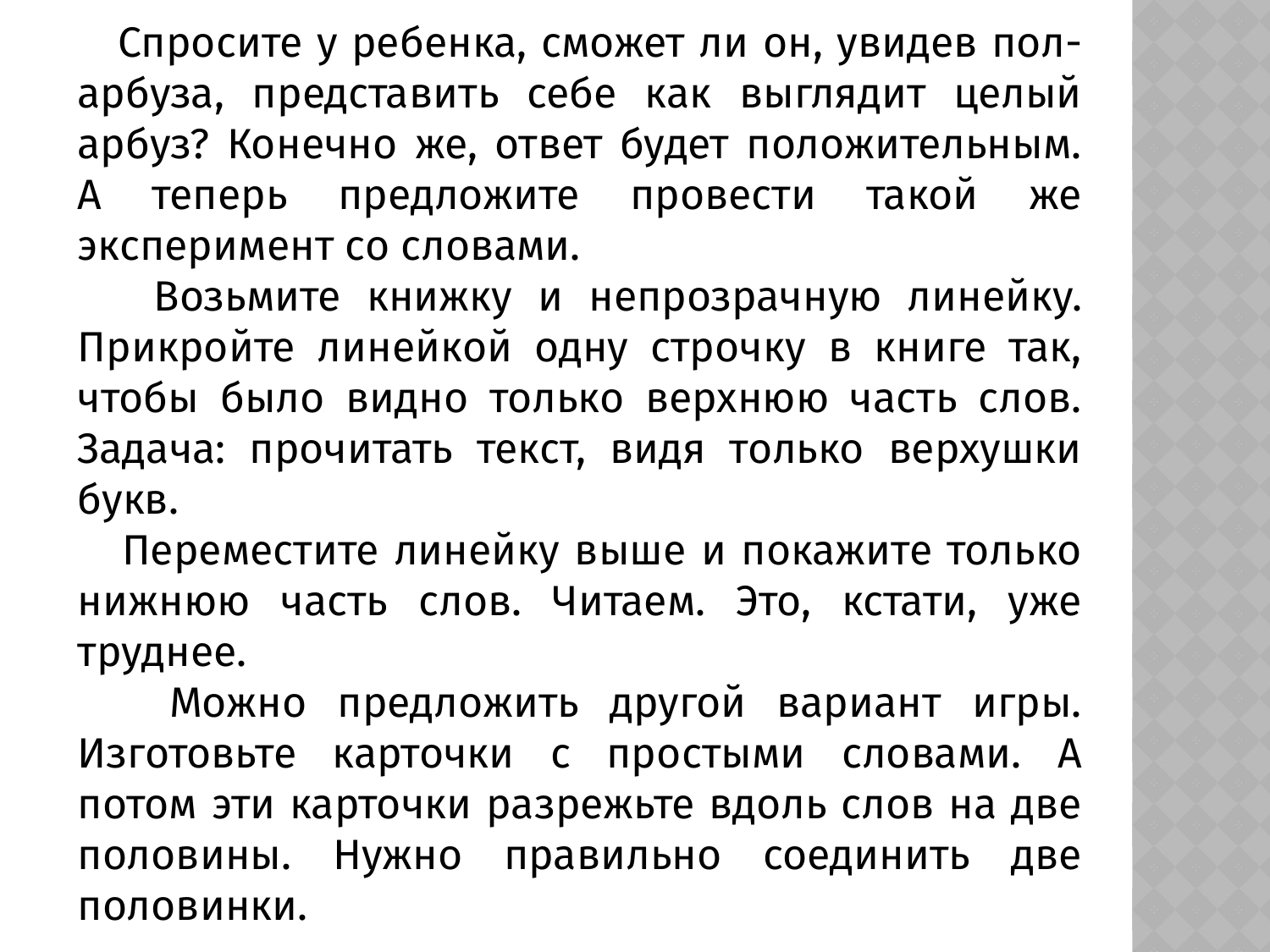

Спросите у ребенка, сможет ли он, увидев пол-арбуза, представить себе как выглядит целый арбуз? Конечно же, ответ будет положительным. А теперь предложите провести такой же эксперимент со словами.
   Возьмите книжку и непрозрачную линейку. Прикройте линейкой одну строчку в книге так, чтобы было видно только верхнюю часть слов. Задача: прочитать текст, видя только верхушки букв.
   Переместите линейку выше и покажите только нижнюю часть слов. Читаем. Это, кстати, уже труднее.
   Можно предложить другой вариант игры. Изготовьте карточки с простыми словами. А потом эти карточки разрежьте вдоль слов на две половины. Нужно правильно соединить две половинки.
#